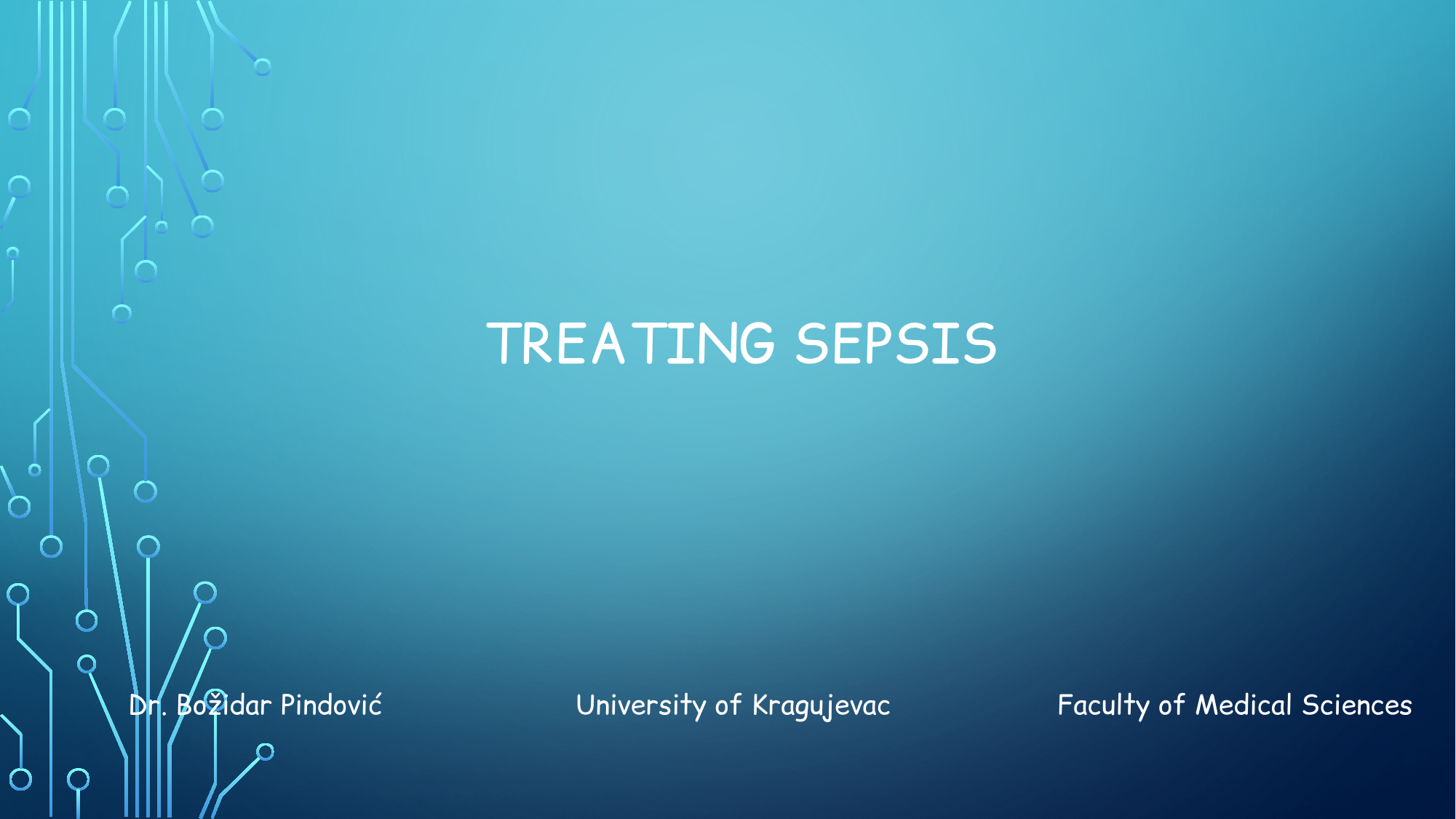

# TREATING SEPSIS
Dr. Božidar Pindović
University of Kragujevac
Faculty of Medical Sciences